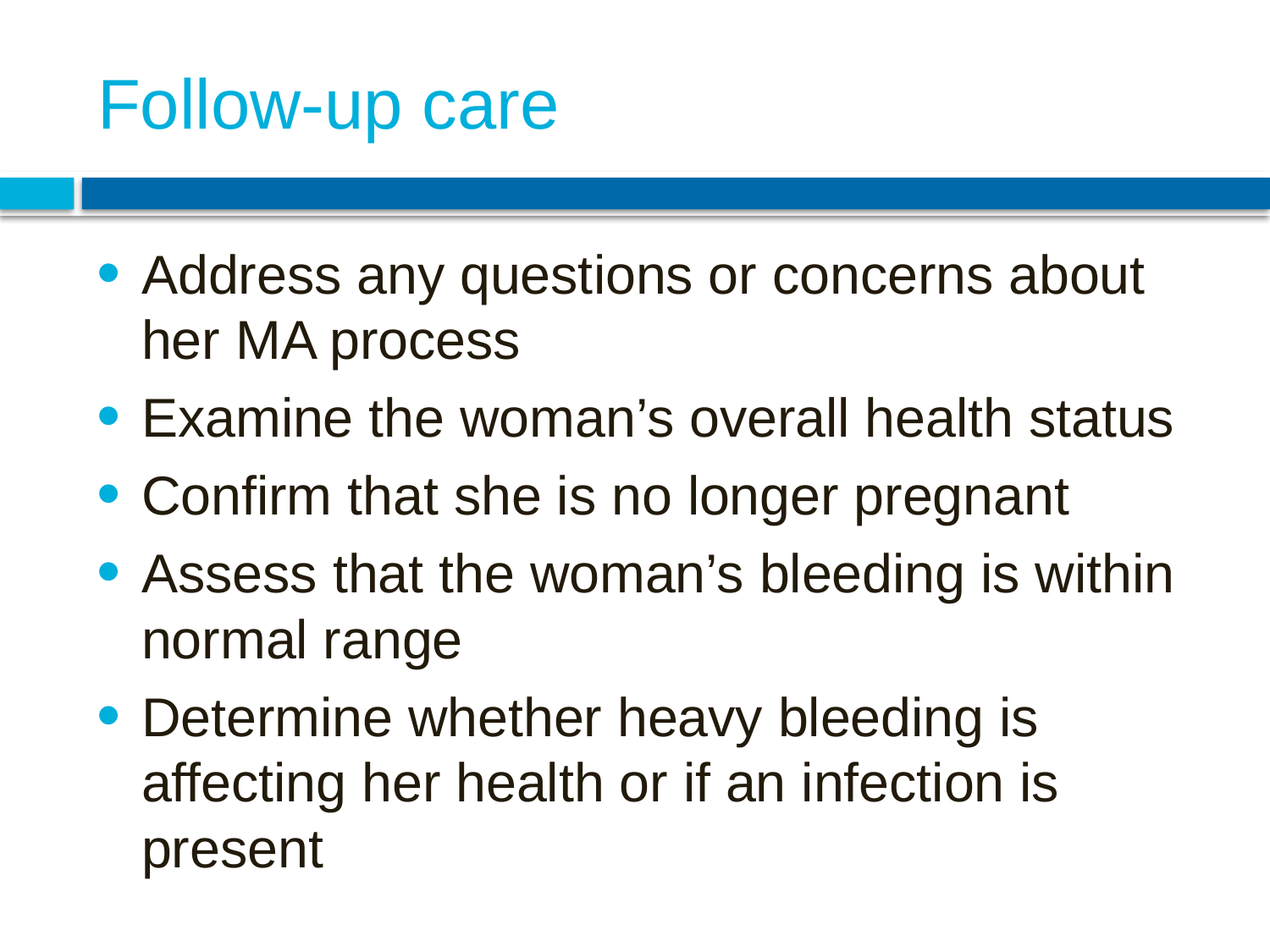

# Follow-up care
Address any questions or concerns about her MA process
Examine the woman’s overall health status
Confirm that she is no longer pregnant
Assess that the woman’s bleeding is within normal range
Determine whether heavy bleeding is affecting her health or if an infection is present